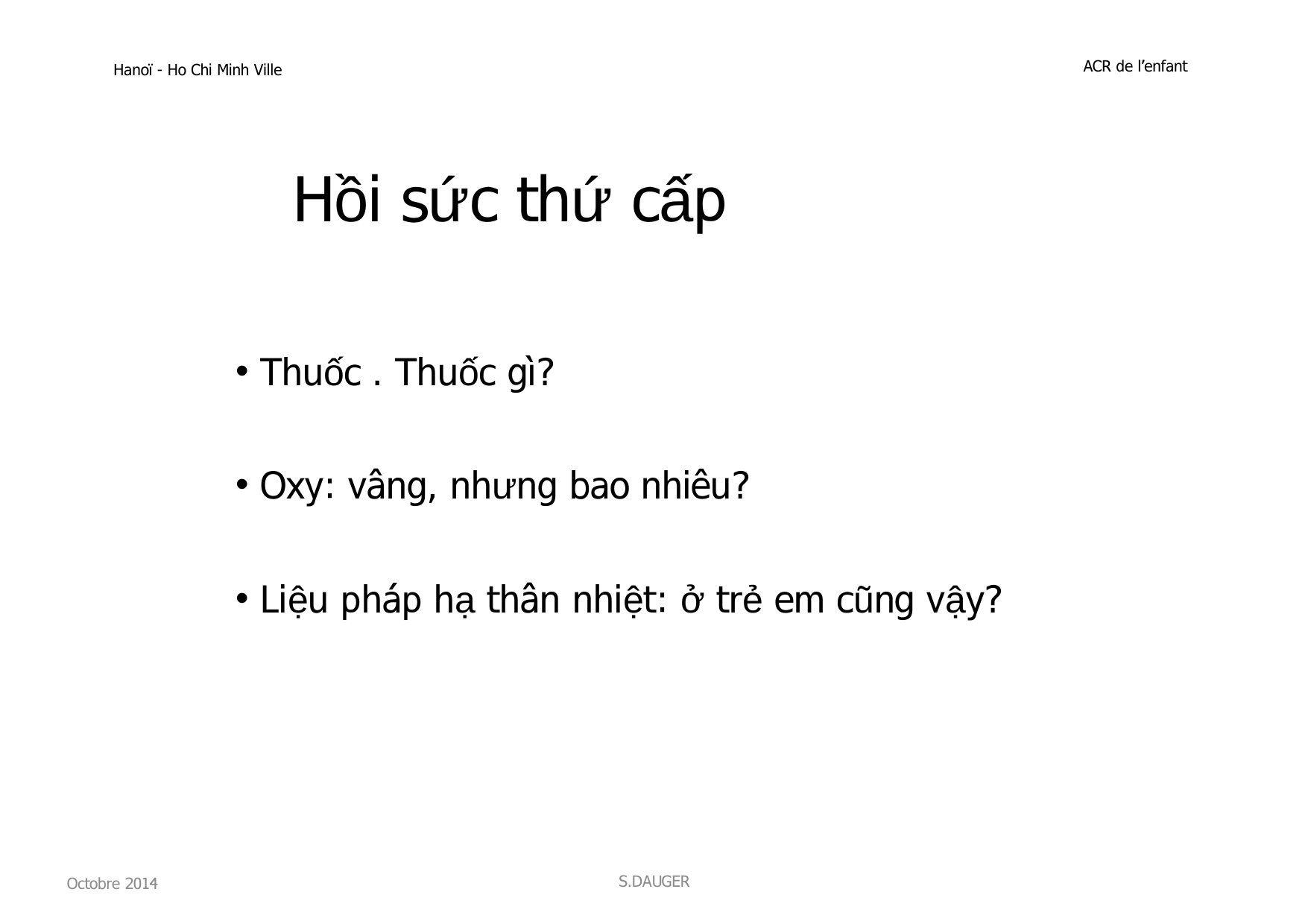

ACR de l’enfant
Hanoï - Ho Chi Minh Ville
Hồi sức thứ cấp
Thuốc . Thuốc gì?

Oxy: vâng, nhưng bao nhiêu?

Liệu pháp hạ thân nhiệt: ở trẻ em cũng vậy?
Octobre 2014
S.DAUGER